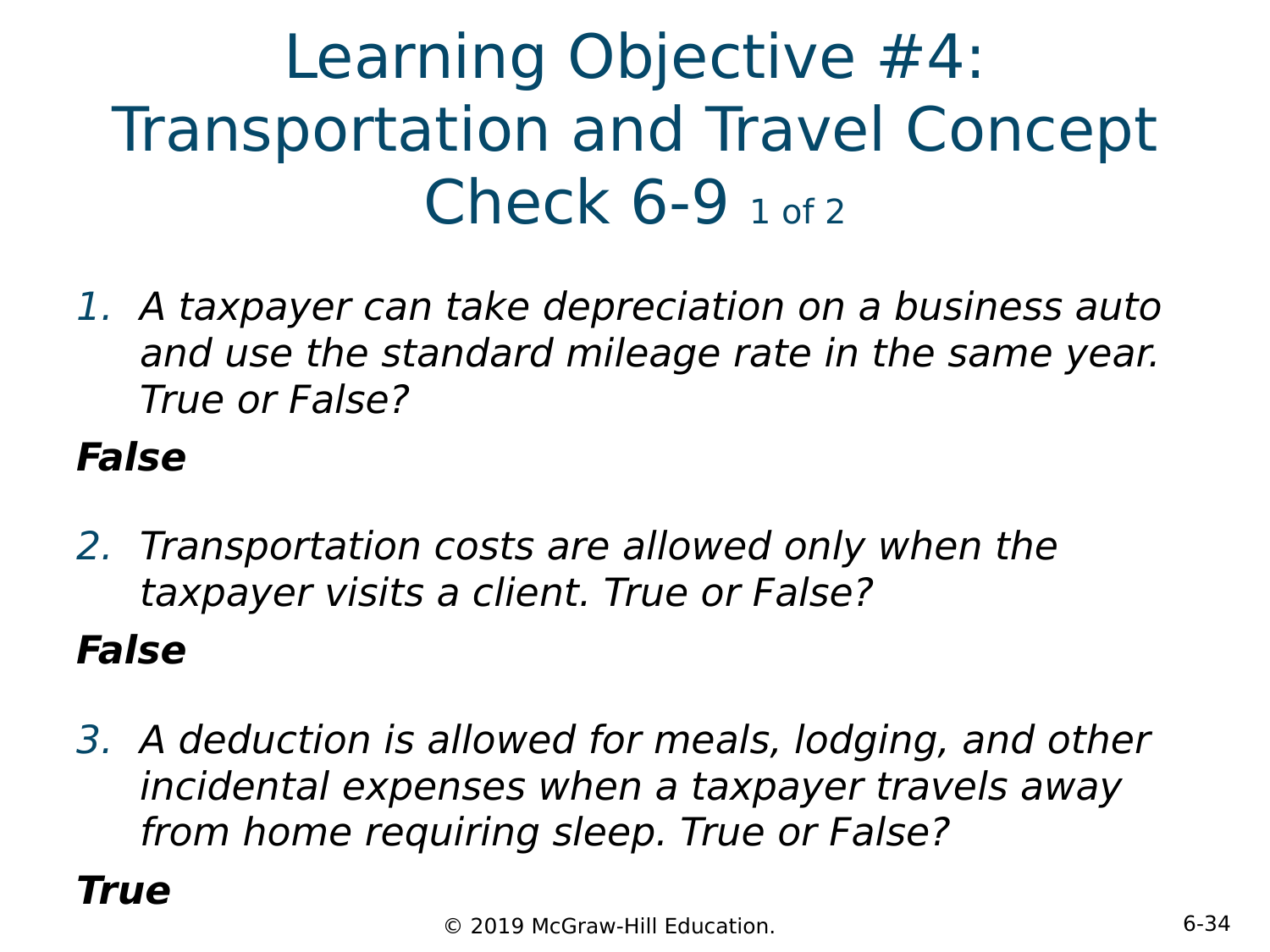

# Learning Objective #4: Transportation and Travel Concept Check 6-9 1 of 2
A taxpayer can take depreciation on a business auto and use the standard mileage rate in the same year. True or False?
False
Transportation costs are allowed only when the taxpayer visits a client. True or False?
False
A deduction is allowed for meals, lodging, and other incidental expenses when a taxpayer travels away from home requiring sleep. True or False?
True